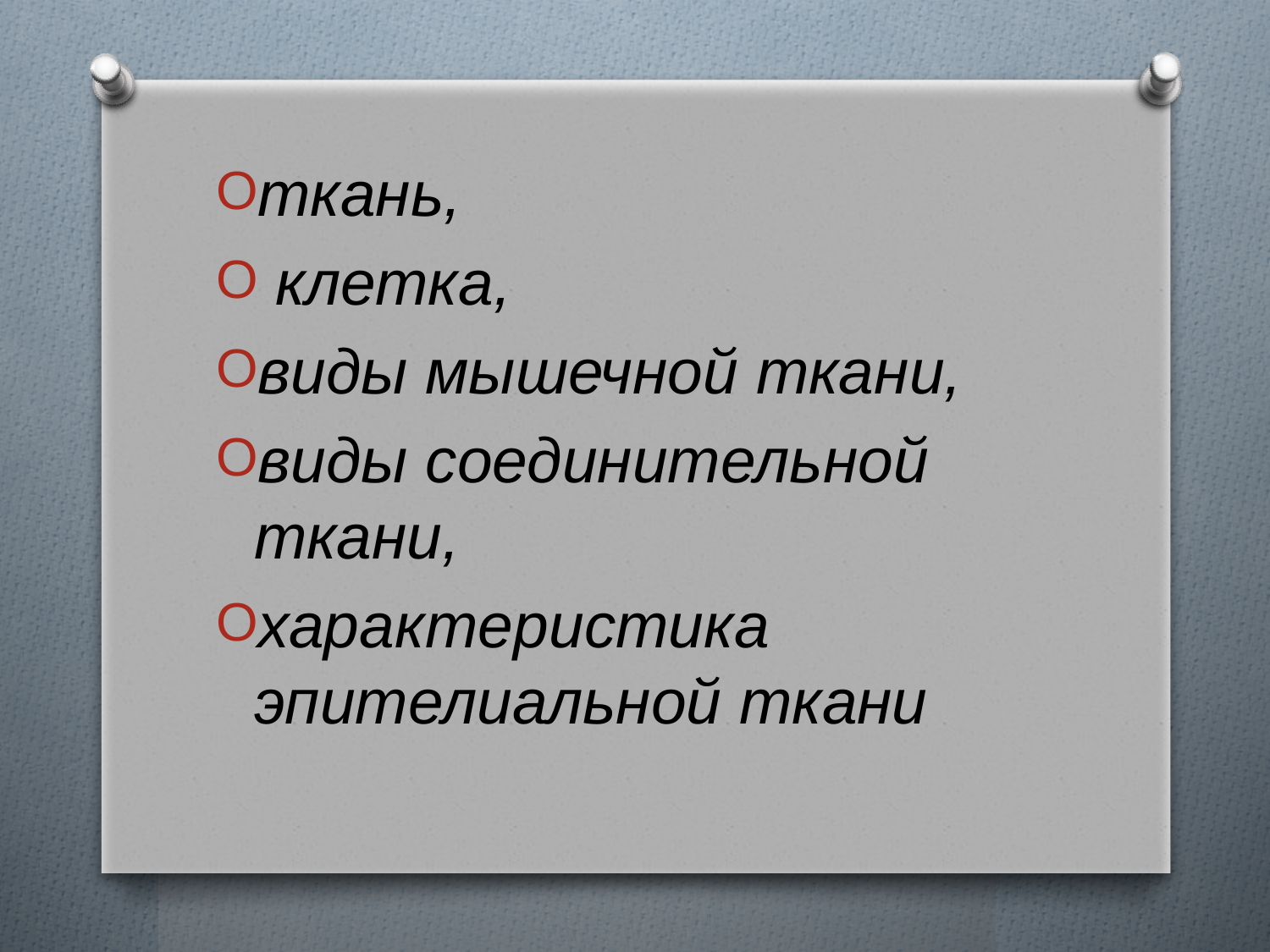

ткань,
 клетка,
виды мышечной ткани,
виды соединительной ткани,
характеристика эпителиальной ткани